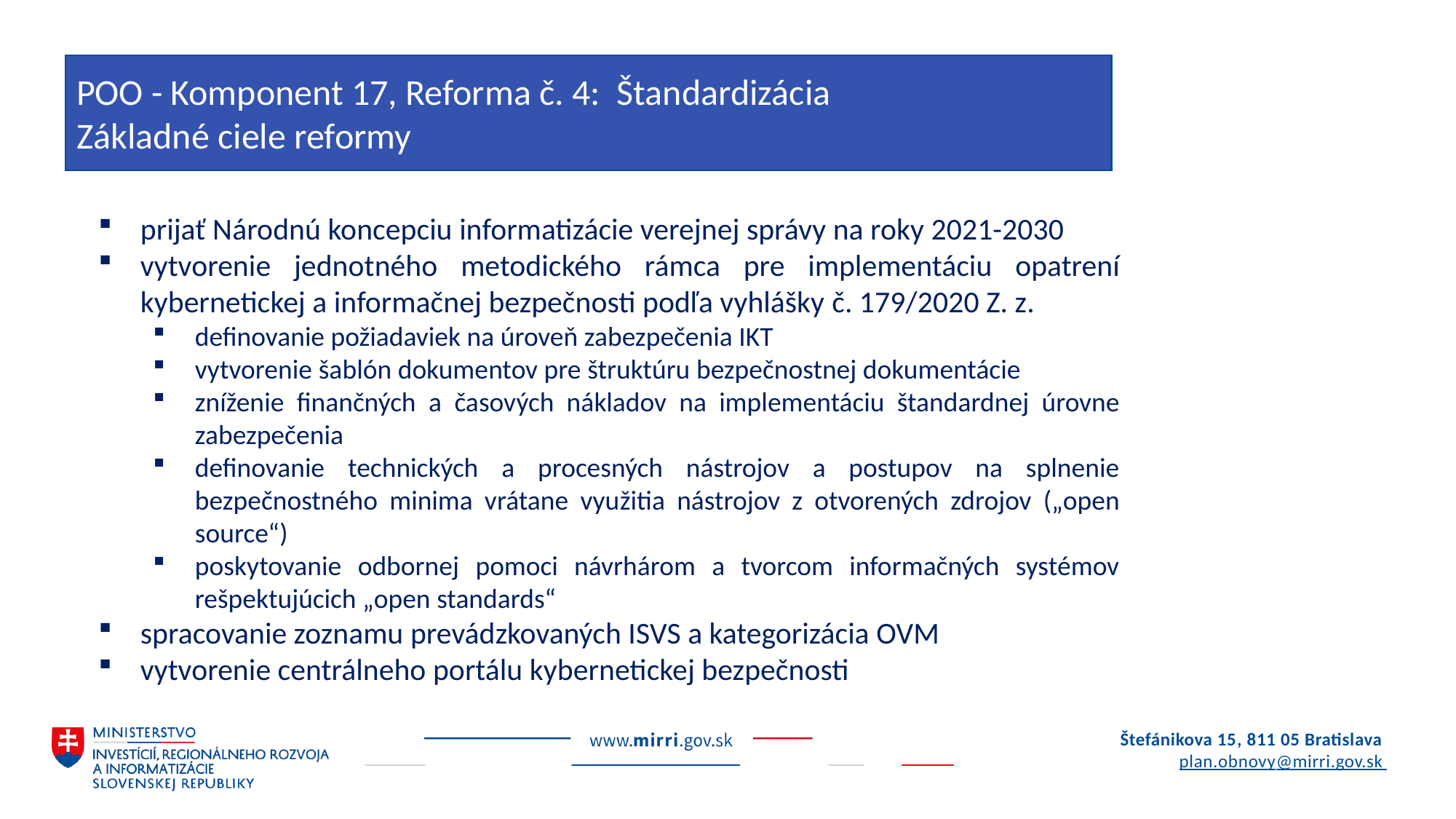

POO - Komponent 17, Reforma č. 4:  Štandardizácia
Základné ciele reformy
prijať Národnú koncepciu informatizácie verejnej správy na roky 2021-2030
vytvorenie jednotného metodického rámca pre implementáciu opatrení kybernetickej a informačnej bezpečnosti podľa vyhlášky č. 179/2020 Z. z.
definovanie požiadaviek na úroveň zabezpečenia IKT
vytvorenie šablón dokumentov pre štruktúru bezpečnostnej dokumentácie
zníženie finančných a časových nákladov na implementáciu štandardnej úrovne zabezpečenia
definovanie technických a procesných nástrojov a postupov na splnenie bezpečnostného minima vrátane využitia nástrojov z otvorených zdrojov („open source“)
poskytovanie odbornej pomoci návrhárom a tvorcom informačných systémov rešpektujúcich „open standards“
spracovanie zoznamu prevádzkovaných ISVS a kategorizácia OVM
vytvorenie centrálneho portálu kybernetickej bezpečnosti